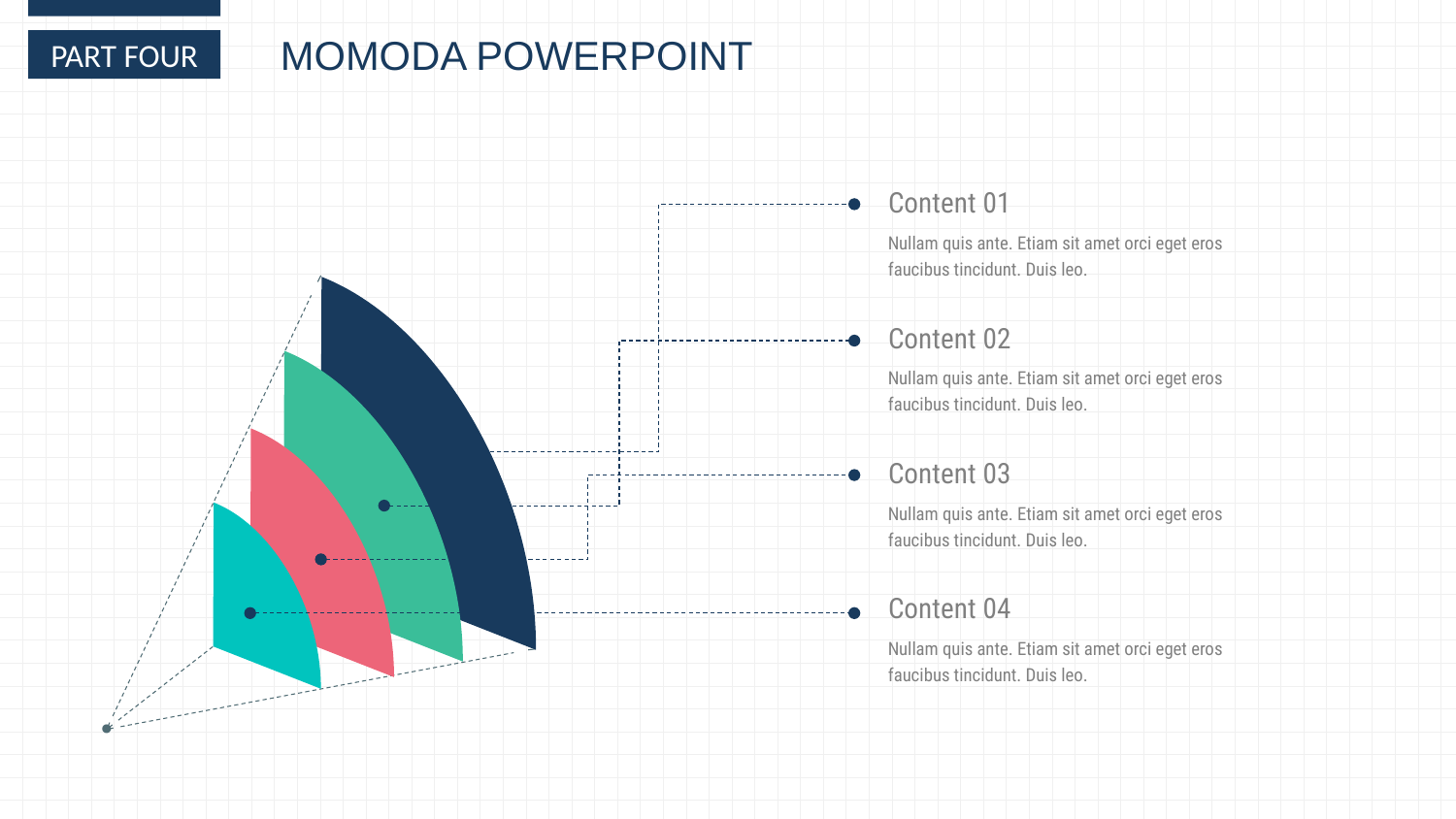

MOMODA POWERPOINT
PART FOUR
Content 01
Nullam quis ante. Etiam sit amet orci eget eros faucibus tincidunt. Duis leo.

Content 02
Nullam quis ante. Etiam sit amet orci eget eros faucibus tincidunt. Duis leo.
Content 03
Nullam quis ante. Etiam sit amet orci eget eros faucibus tincidunt. Duis leo.
Content 04
Nullam quis ante. Etiam sit amet orci eget eros faucibus tincidunt. Duis leo.